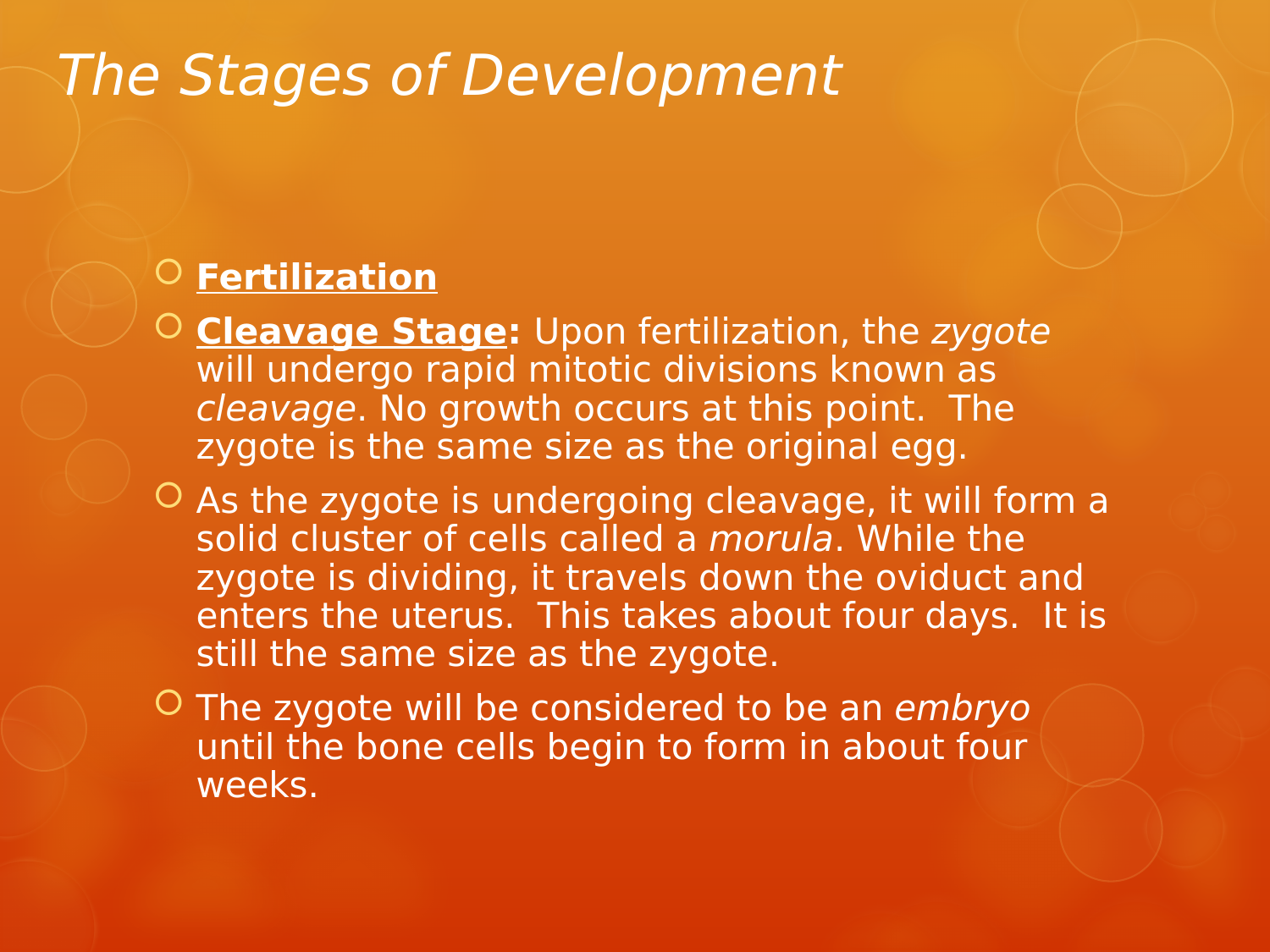

# The Stages of Development
Fertilization
Cleavage Stage: Upon fertilization, the zygote will undergo rapid mitotic divisions known as cleavage. No growth occurs at this point.  The zygote is the same size as the original egg.
As the zygote is undergoing cleavage, it will form a solid cluster of cells called a morula. While the zygote is dividing, it travels down the oviduct and enters the uterus.  This takes about four days.  It is still the same size as the zygote.
The zygote will be considered to be an embryo until the bone cells begin to form in about four weeks.